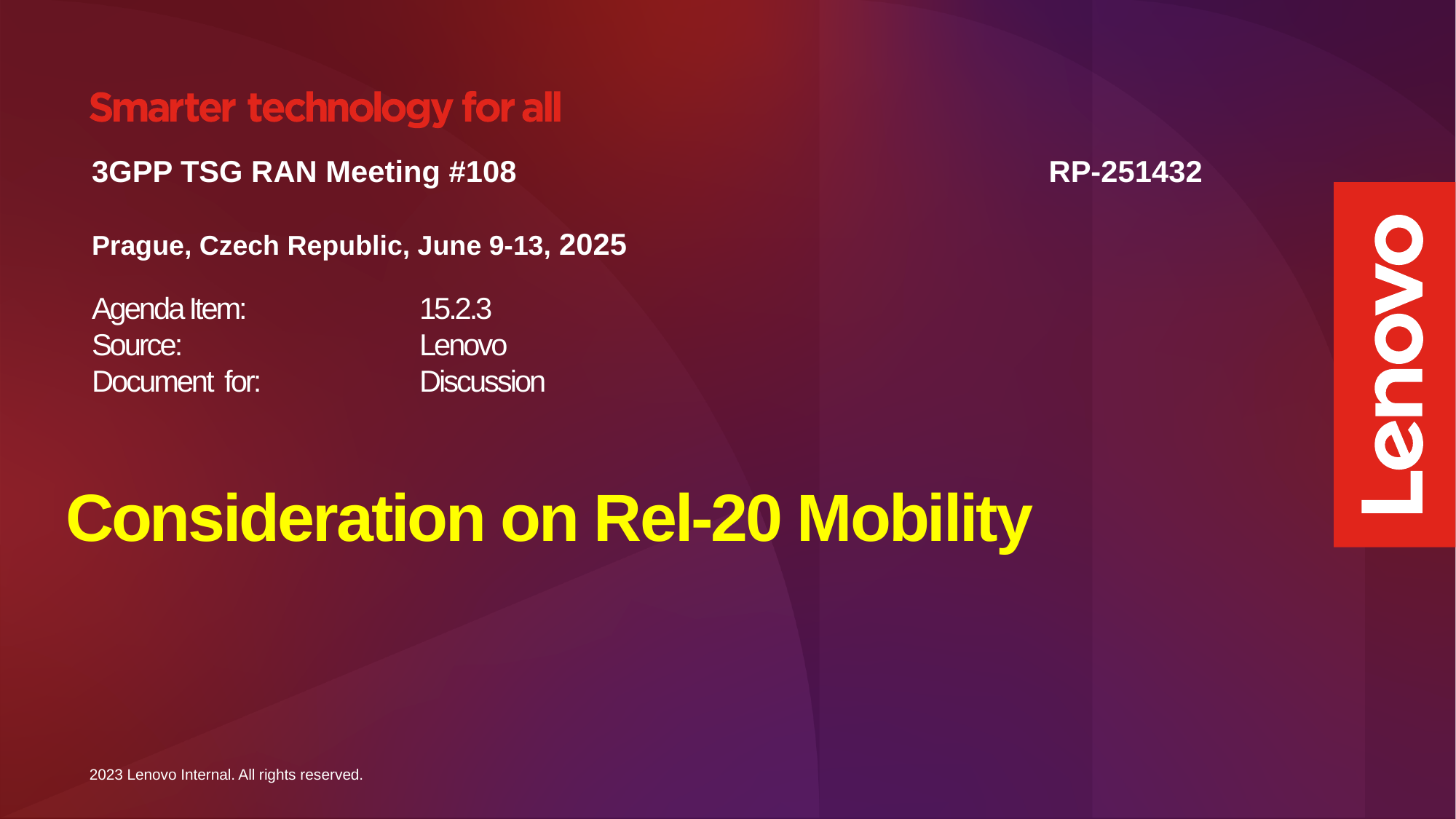

3GPP TSG RAN Meeting #108				                       RP-251432
Prague, Czech Republic, June 9-13, 2025
Agenda Item:		15.2.3
Source:			Lenovo
Document  for:		Discussion
# Consideration on Rel-20 Mobility